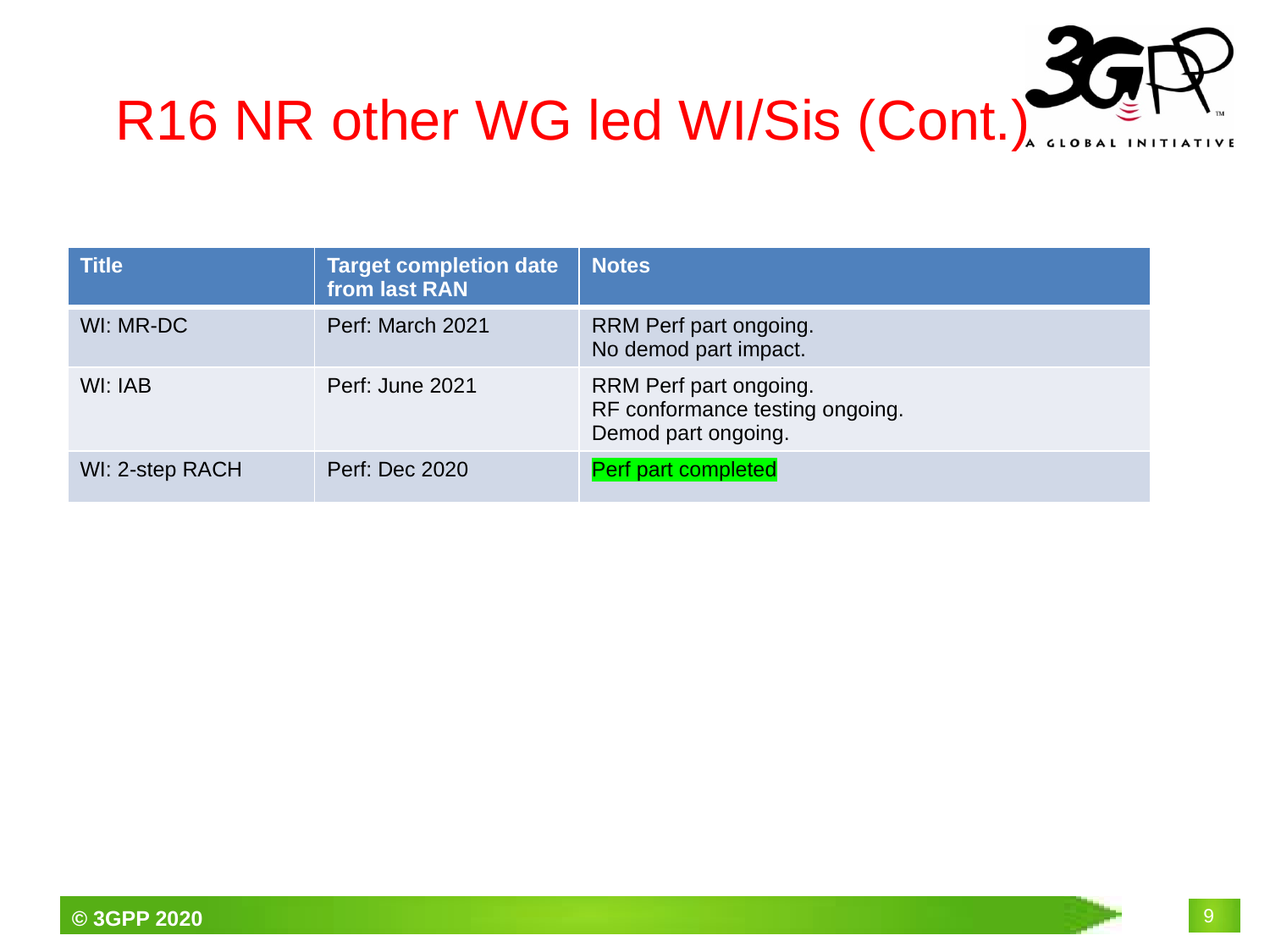

# R16 NR other WG led WI/Sis (Cont.)
| Title | Target completion date from last RAN | Notes |
| --- | --- | --- |
| WI: MR-DC | Perf: March 2021 | RRM Perf part ongoing. No demod part impact. |
| WI: IAB | Perf: June 2021 | RRM Perf part ongoing. RF conformance testing ongoing. Demod part ongoing. |
| WI: 2-step RACH | Perf: Dec 2020 | Perf part completed |
9